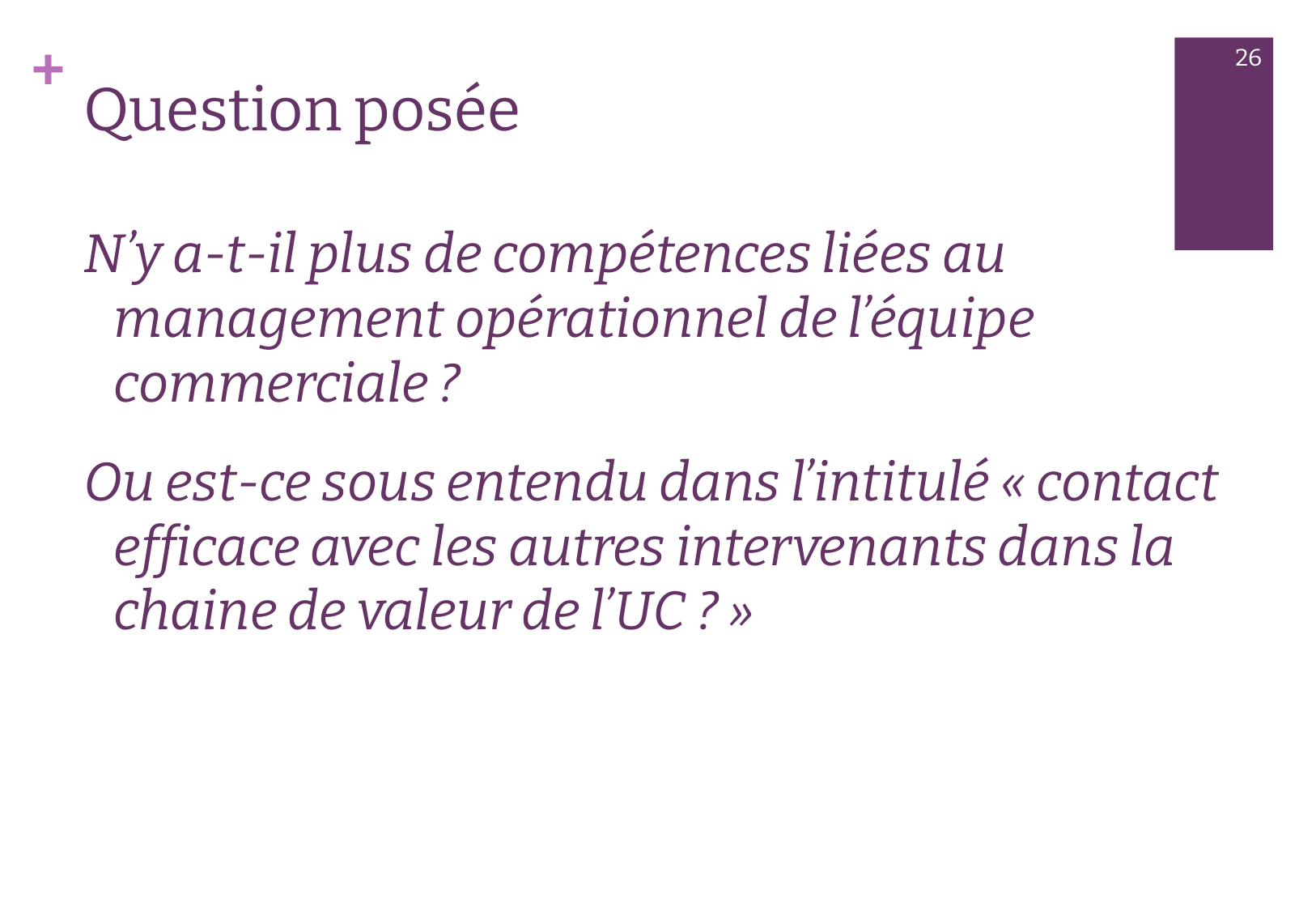

26
# Question posée

N’y a-t-il plus de compétences liées au management opérationnel de l’équipe commerciale ?
Ou est-ce sous entendu dans l’intitulé « contact efficace avec les autres intervenants dans la chaine de valeur de l’UC ? »